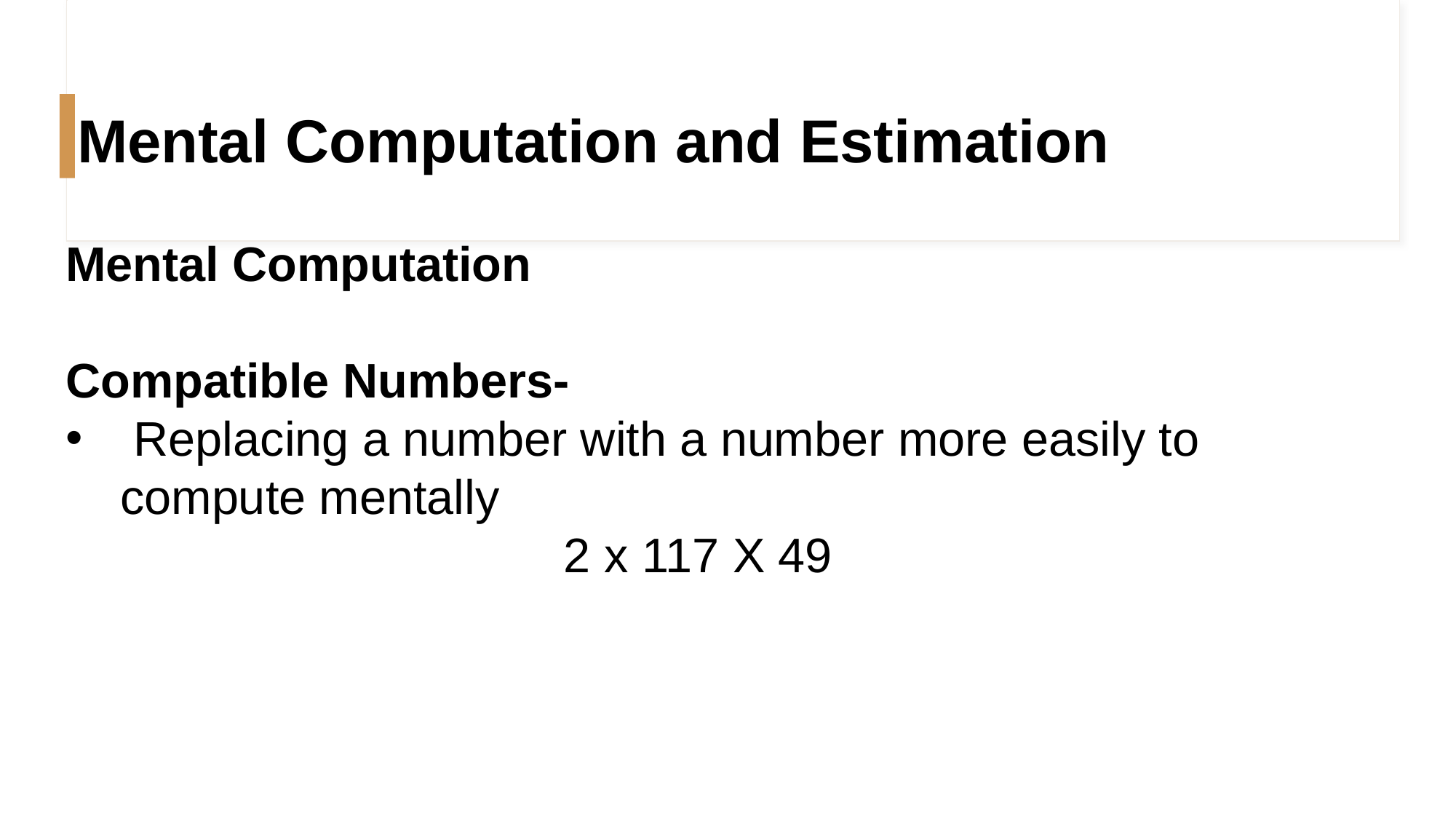

# Mental Computation and Estimation
Mental Computation

Compatible Numbers-
 Replacing a number with a number more easily to compute mentally
2 x 117 X 49